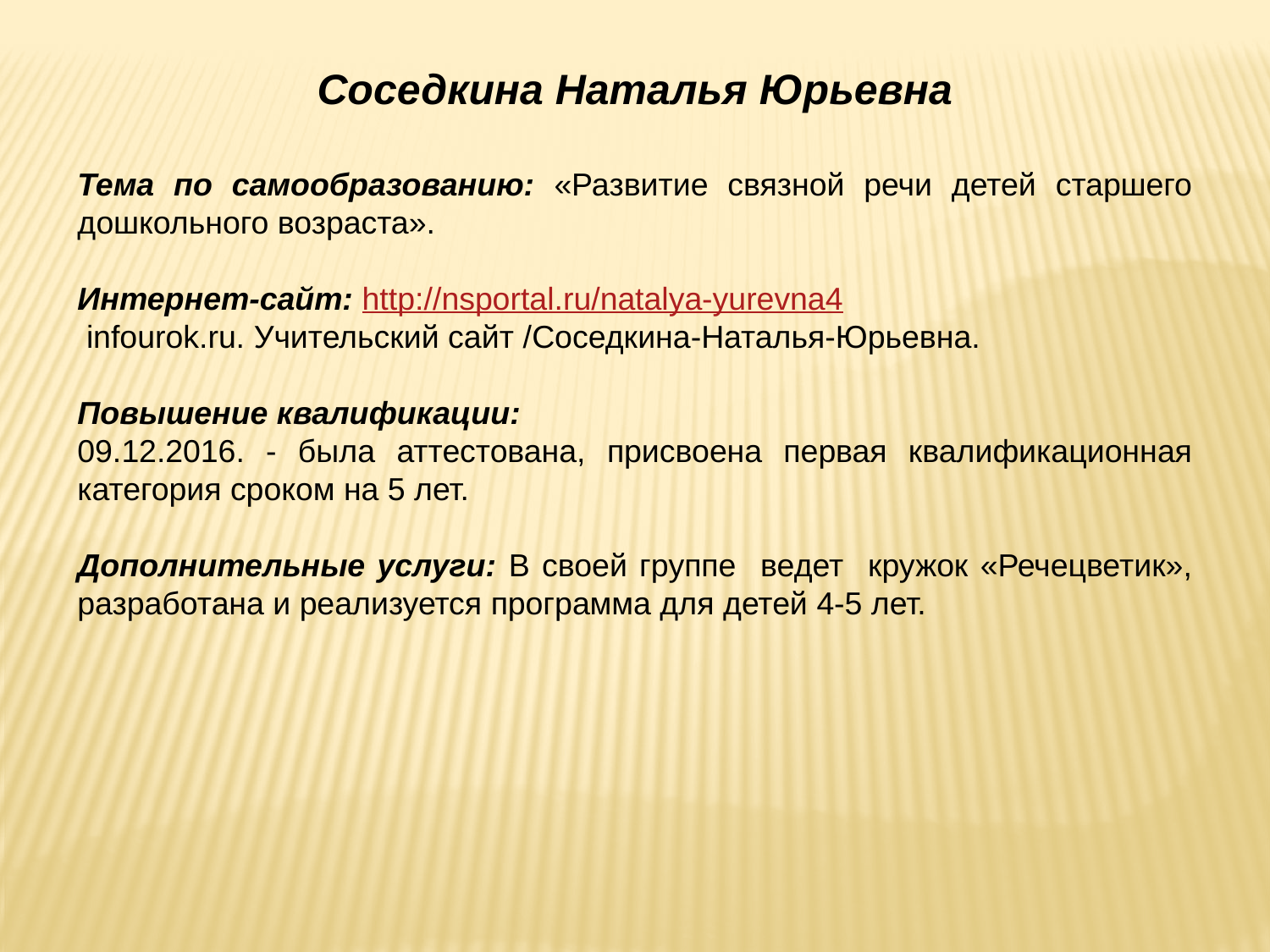

Соседкина Наталья Юрьевна

Тема по самообразованию: «Развитие связной речи детей старшего дошкольного возраста».

Интернет-сайт: http://nsportal.ru/natalya-yurevna4
 infourok.ru. Учительский сайт /Соседкина-Наталья-Юрьевна.

Повышение квалификации:
09.12.2016. - была аттестована, присвоена первая квалификационная категория сроком на 5 лет.

Дополнительные услуги: В своей группе  ведет  кружок «Речецветик», разработана и реализуется программа для детей 4-5 лет.